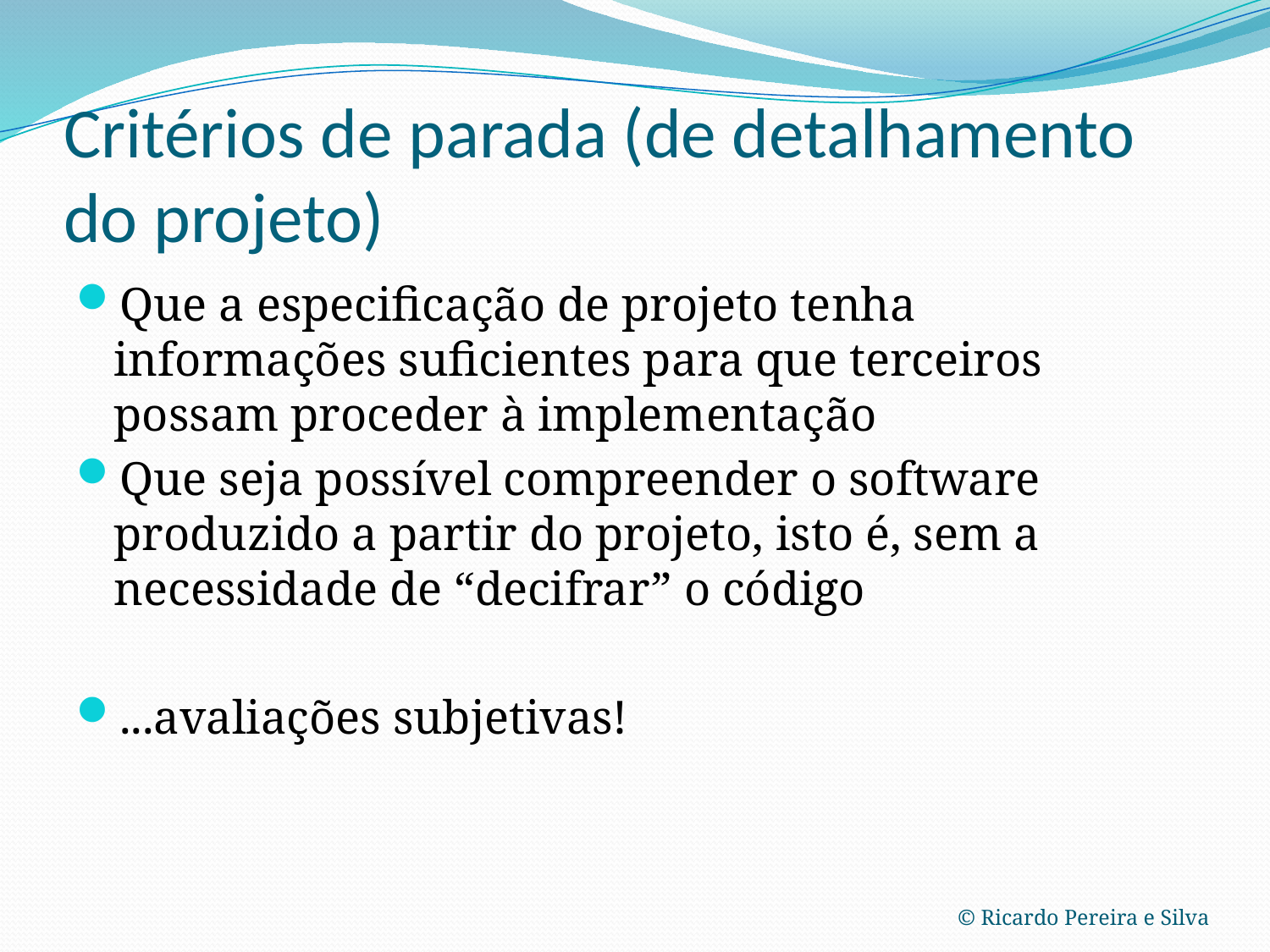

# Critérios de parada (de detalhamento do projeto)
Que a especificação de projeto tenha informações suficientes para que terceiros possam proceder à implementação
Que seja possível compreender o software produzido a partir do projeto, isto é, sem a necessidade de “decifrar” o código

...avaliações subjetivas!
© Ricardo Pereira e Silva